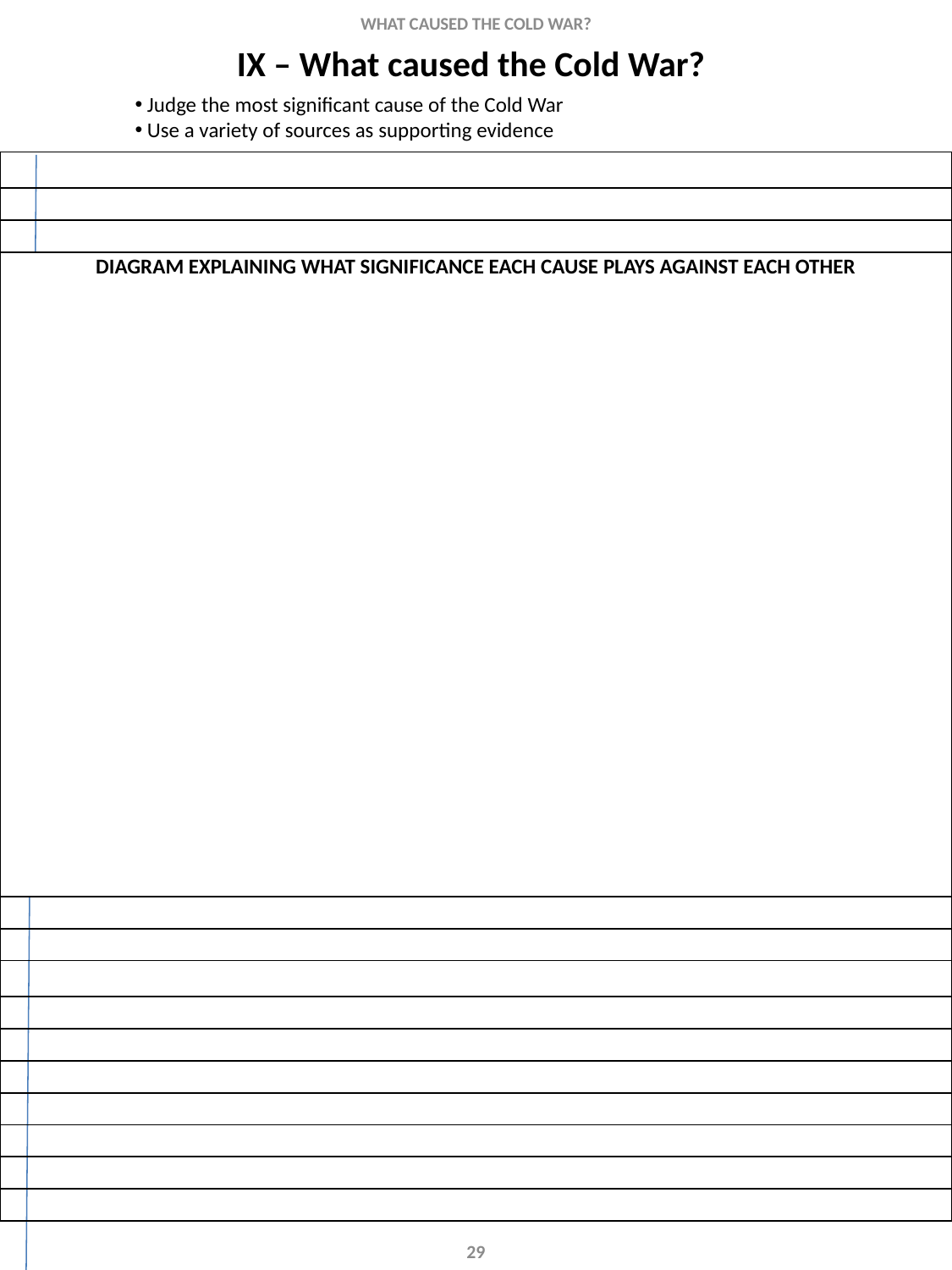

WHAT CAUSED THE COLD WAR?
IX – What caused the Cold War?
 Judge the most significant cause of the Cold War
 Use a variety of sources as supporting evidence
|  |
| --- |
|  |
|  |
| DIAGRAM EXPLAINING WHAT SIGNIFICANCE EACH CAUSE PLAYS AGAINST EACH OTHER |
|  |
|  |
|  |
|  |
|  |
|  |
|  |
|  |
|  |
|  |
29